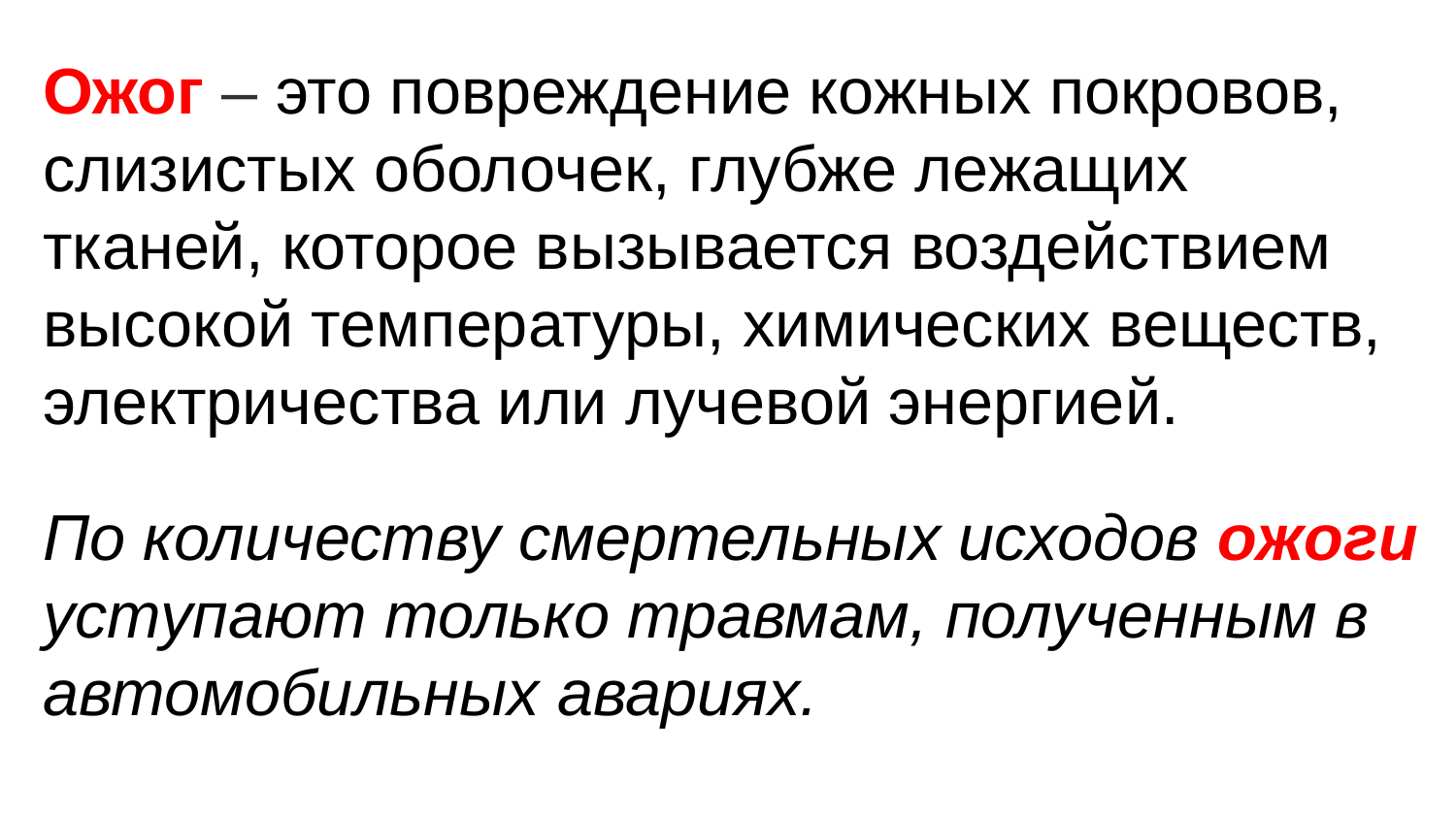

Ожог – это повреждение кожных покровов, слизистых оболочек, глубже лежащих тканей, которое вызывается воздействием высокой температуры, химических веществ, электричества или лучевой энергией.

По количеству смертельных исходов ожоги уступают только травмам, полученным в автомобильных авариях.